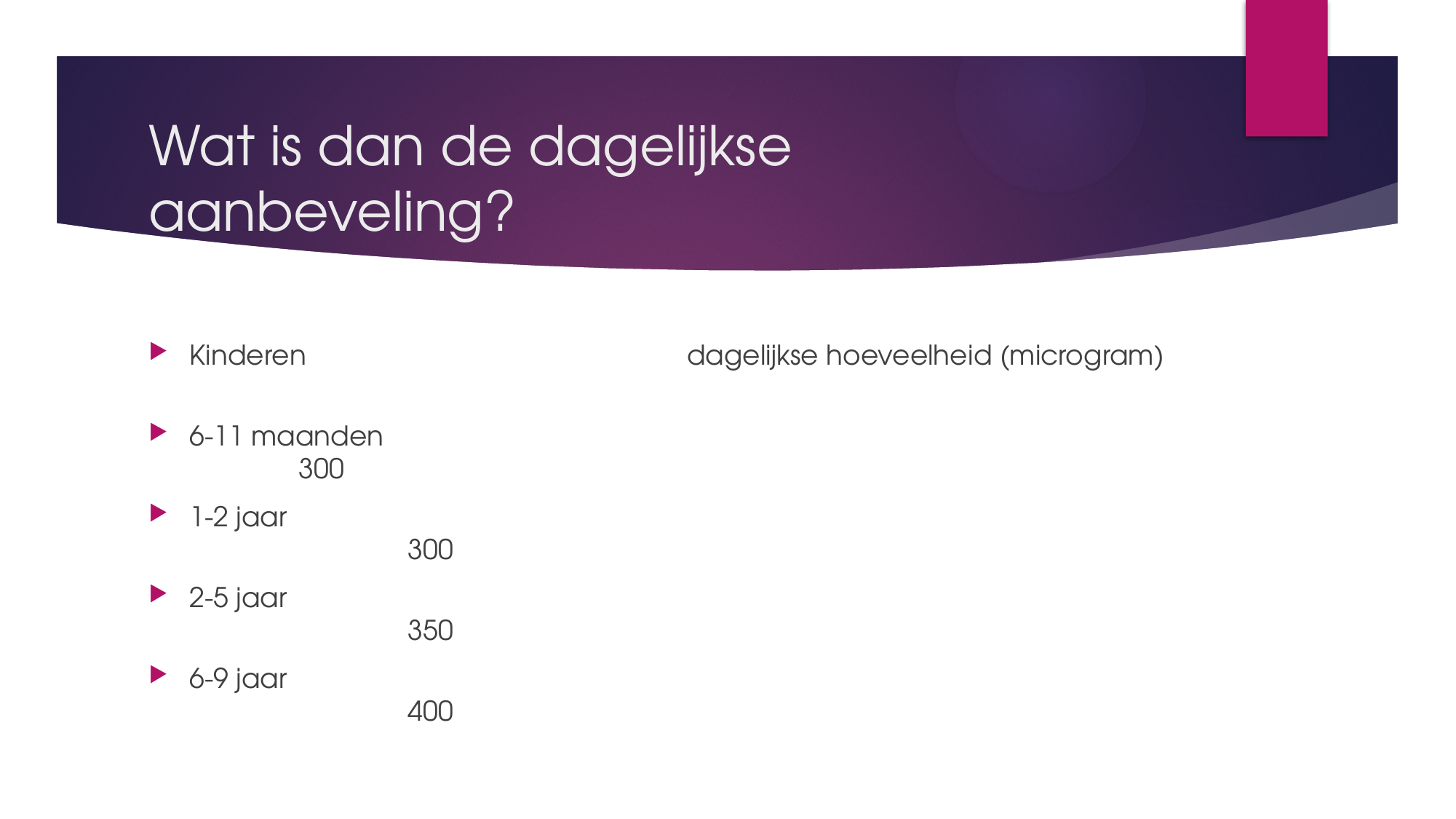

# Wat is dan de dagelijkse aanbeveling?

Kinderen                                                  dagelijkse hoeveelheid (microgram)
6-11 maanden 									300
1-2 jaar 											300
2-5 jaar 											350
6-9 jaar 											400